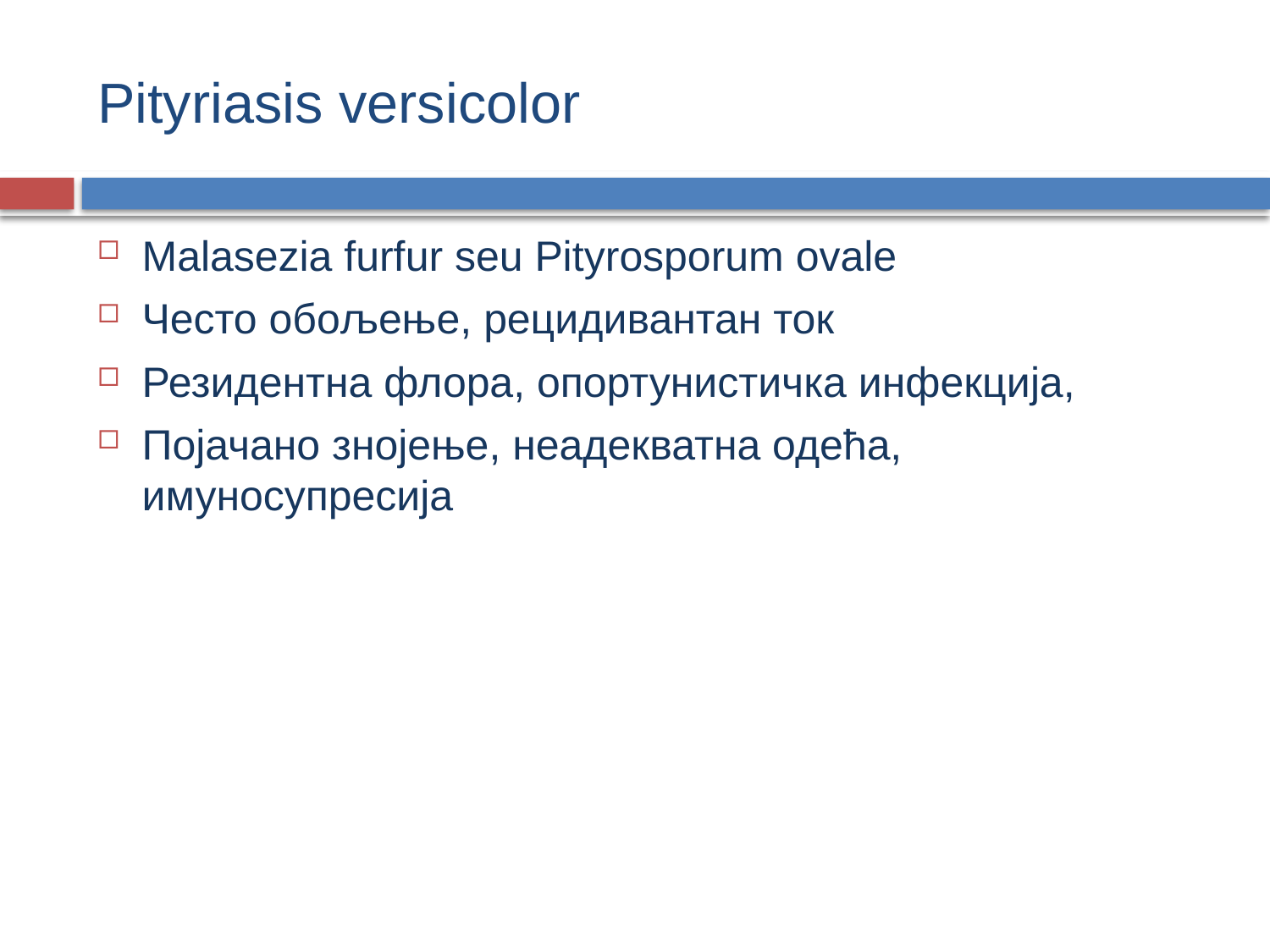

# Pityriasis versicolor
Malasezia furfur seu Pityrosporum ovale
Често обољење, рецидивантан ток
Резидентна флора, опортунистичка инфекција,
Појачано знојење, неадекватна одећа, имуносупресија